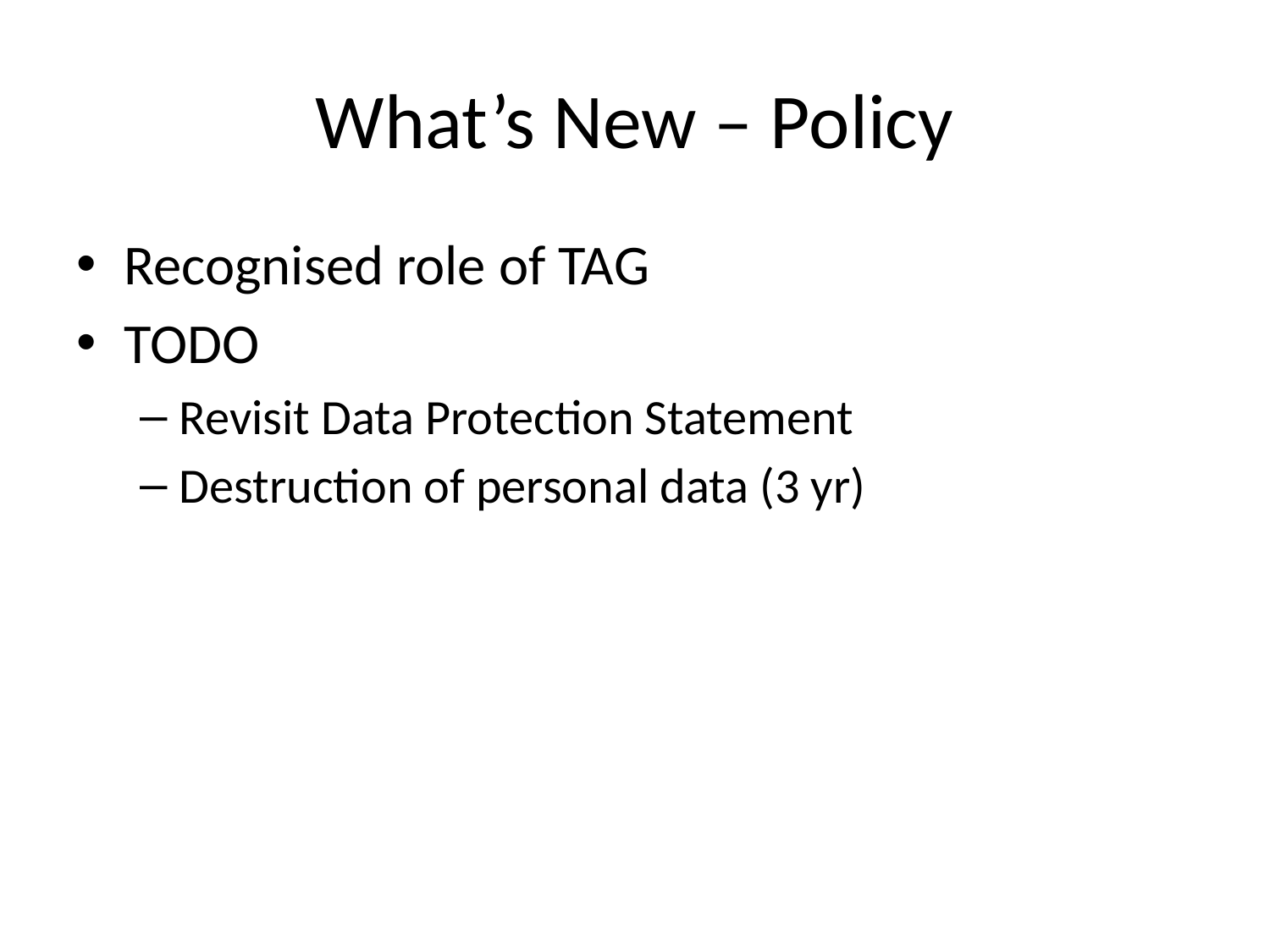

# What’s New – Policy
Recognised role of TAG
TODO
Revisit Data Protection Statement
Destruction of personal data (3 yr)